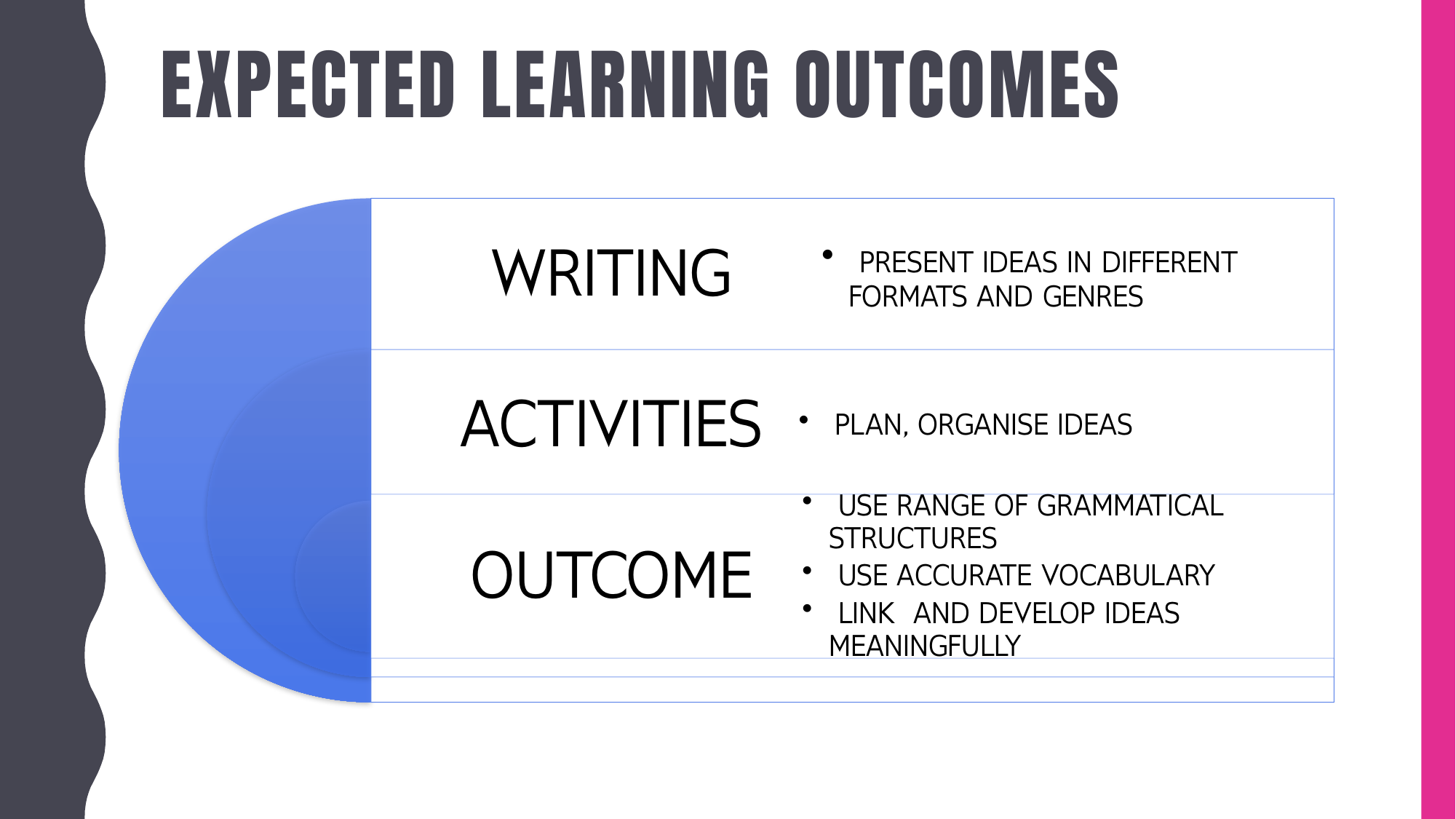

# Expected learning outcomes
WRITING
ACTIVITIES
OUTCOME
 PRESENT IDEAS IN DIFFERENT FORMATS AND GENRES
 PLAN, ORGANISE IDEAS
 USE RANGE OF GRAMMATICAL STRUCTURES
 USE ACCURATE VOCABULARY
 LINK  AND DEVELOP IDEAS MEANINGFULLY